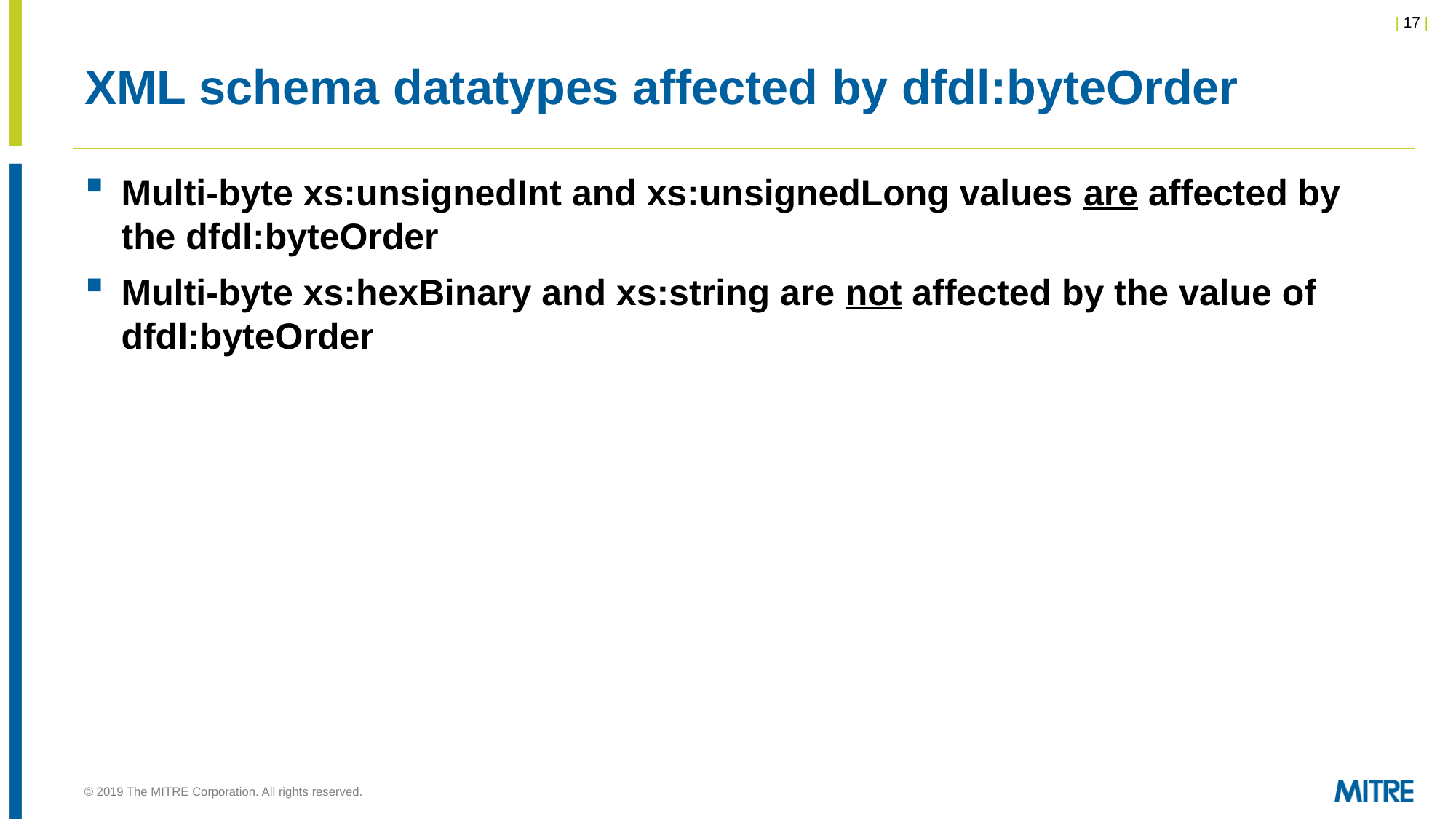

# XML schema datatypes affected by dfdl:byteOrder
Multi-byte xs:unsignedInt and xs:unsignedLong values are affected by the dfdl:byteOrder
Multi-byte xs:hexBinary and xs:string are not affected by the value of dfdl:byteOrder
© 2019 The MITRE Corporation. All rights reserved.